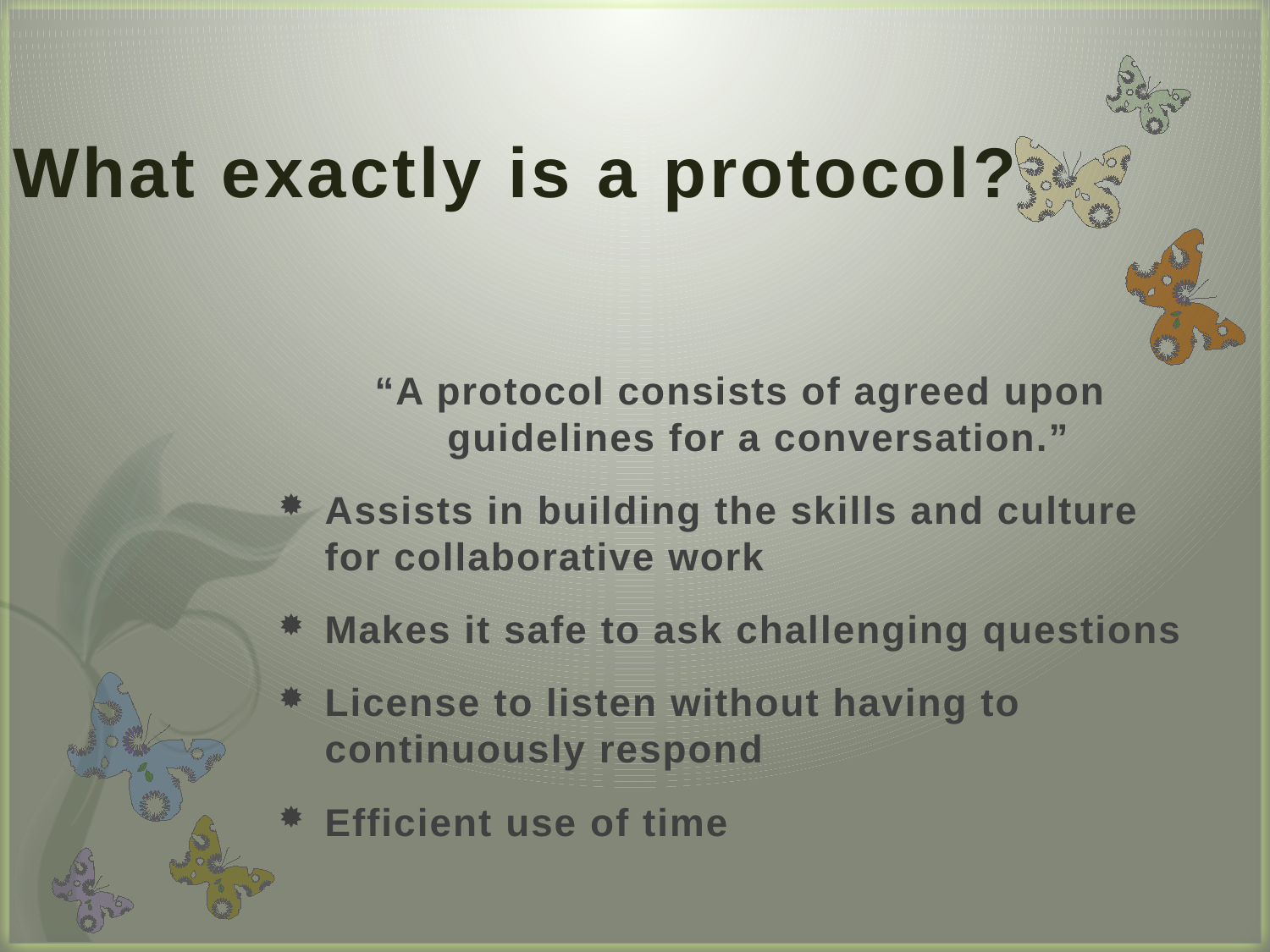

# What exactly is a protocol?
“A protocol consists of agreed upon guidelines for a conversation.”
Assists in building the skills and culture for collaborative work
Makes it safe to ask challenging questions
License to listen without having to continuously respond
Efficient use of time